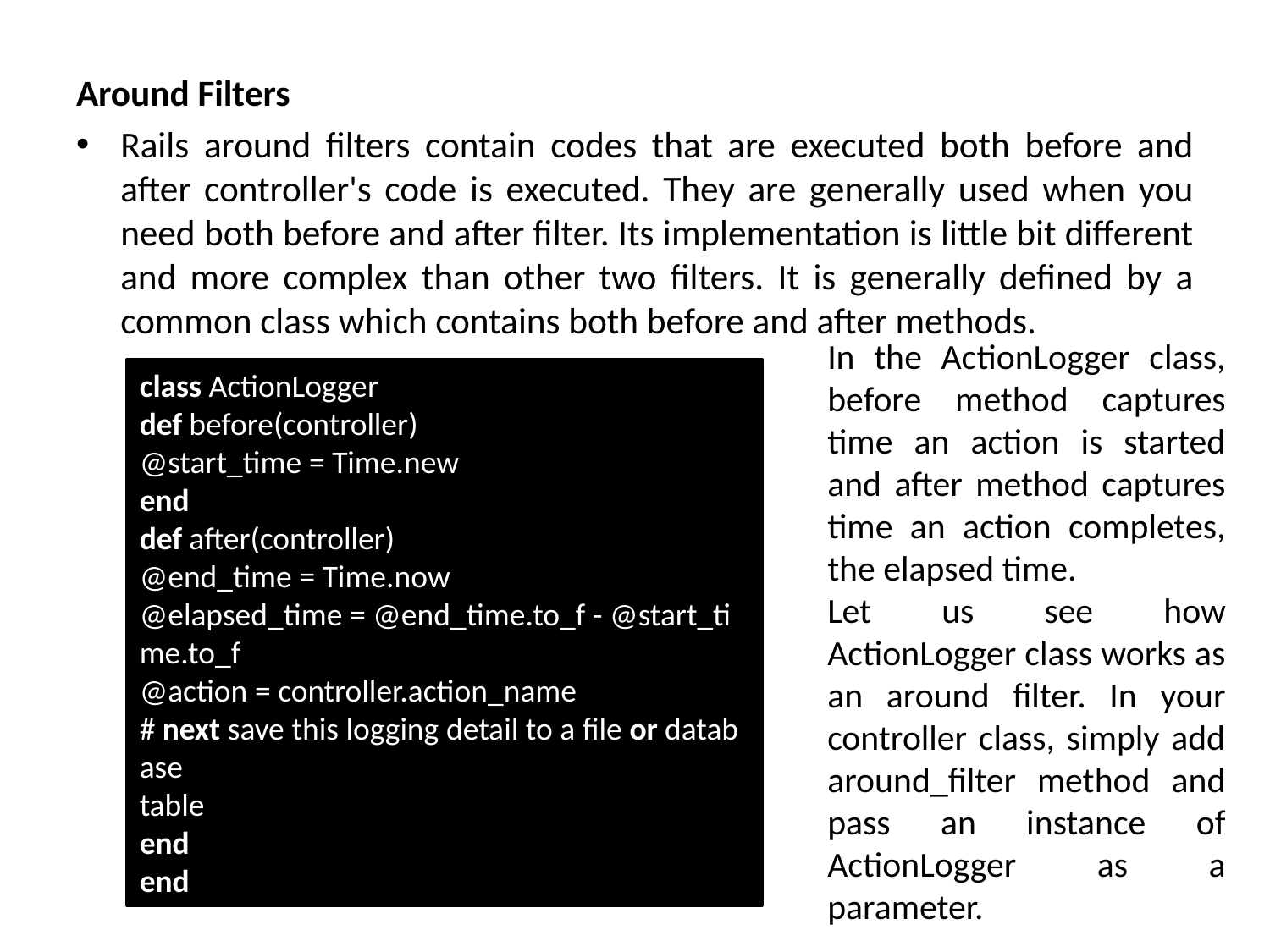

Around Filters
Rails around filters contain codes that are executed both before and after controller's code is executed. They are generally used when you need both before and after filter. Its implementation is little bit different and more complex than other two filters. It is generally defined by a common class which contains both before and after methods.

In the ActionLogger class, before method captures time an action is started and after method captures time an action completes, the elapsed time.
Let us see how ActionLogger class works as an around filter. In your controller class, simply add around_filter method and pass an instance of ActionLogger as a parameter.
class ActionLogger
def before(controller)
@start_time = Time.new
end
def after(controller)
@end_time = Time.now
@elapsed_time = @end_time.to_f - @start_time.to_f
@action = controller.action_name
# next save this logging detail to a file or database
table
end
end